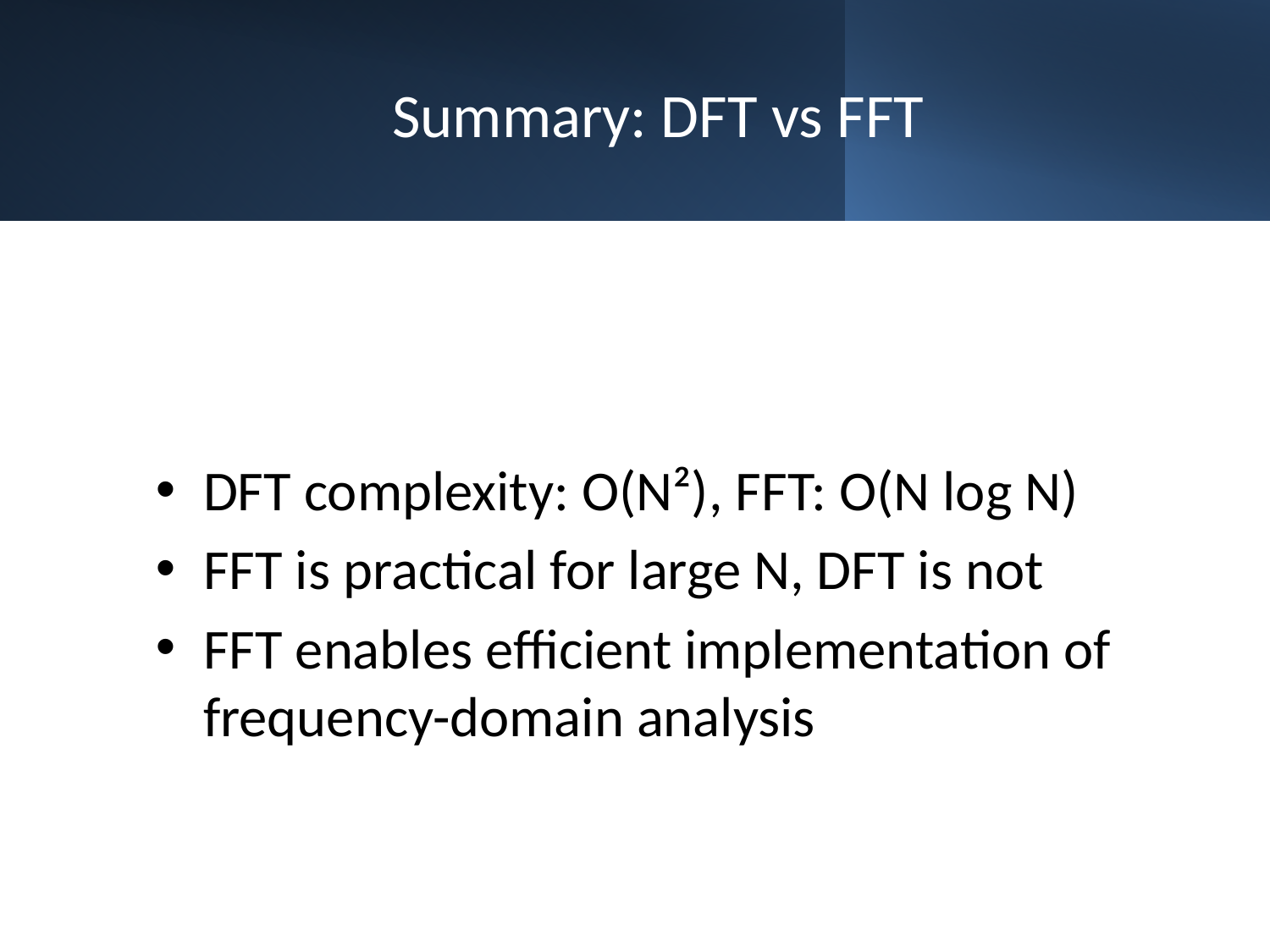

# Summary: DFT vs FFT

DFT complexity: O(N²), FFT: O(N log N)
FFT is practical for large N, DFT is not
FFT enables efficient implementation of frequency-domain analysis